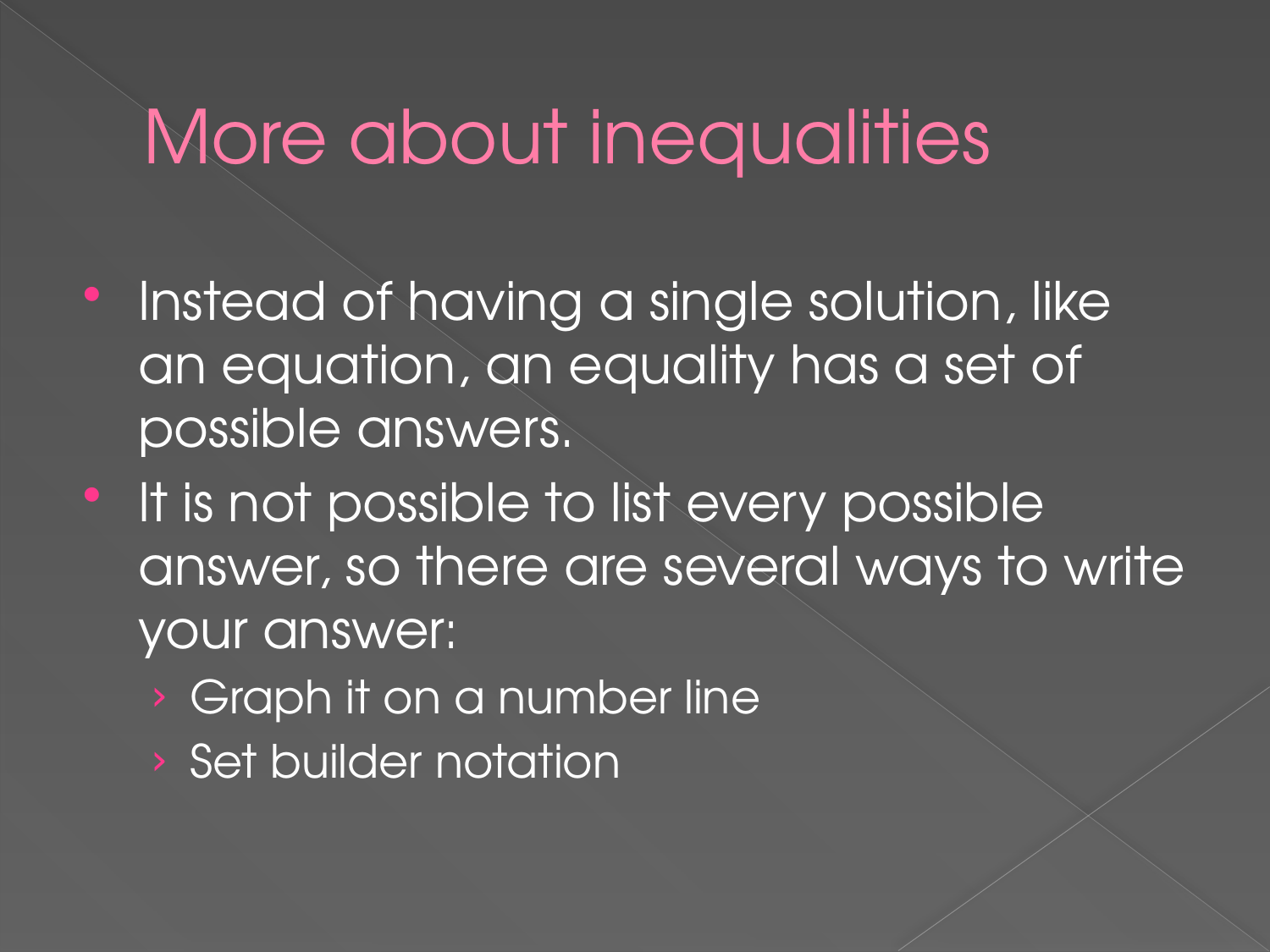

# More about inequalities
Instead of having a single solution, like an equation, an equality has a set of possible answers.
It is not possible to list every possible answer, so there are several ways to write your answer:
Graph it on a number line
Set builder notation